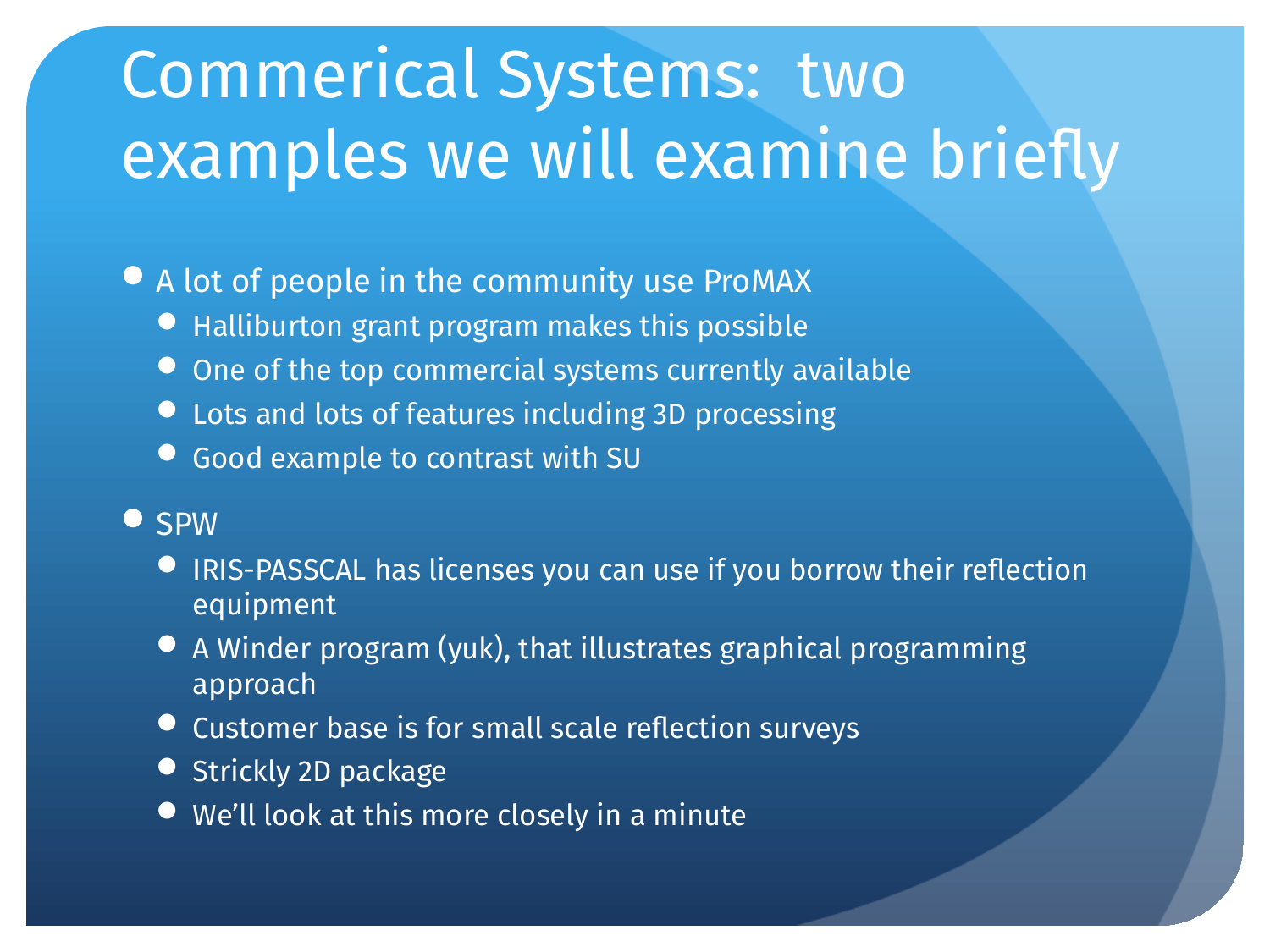

# Commerical Systems:  two examples we will examine briefly
A lot of people in the community use ProMAX
Halliburton grant program makes this possible
One of the top commercial systems currently available
Lots and lots of features including 3D processing
Good example to contrast with SU
SPW
IRIS-PASSCAL has licenses you can use if you borrow their reflection equipment
A Winder program (yuk), that illustrates graphical programming approach
Customer base is for small scale reflection surveys
Strickly 2D package
We’ll look at this more closely in a minute